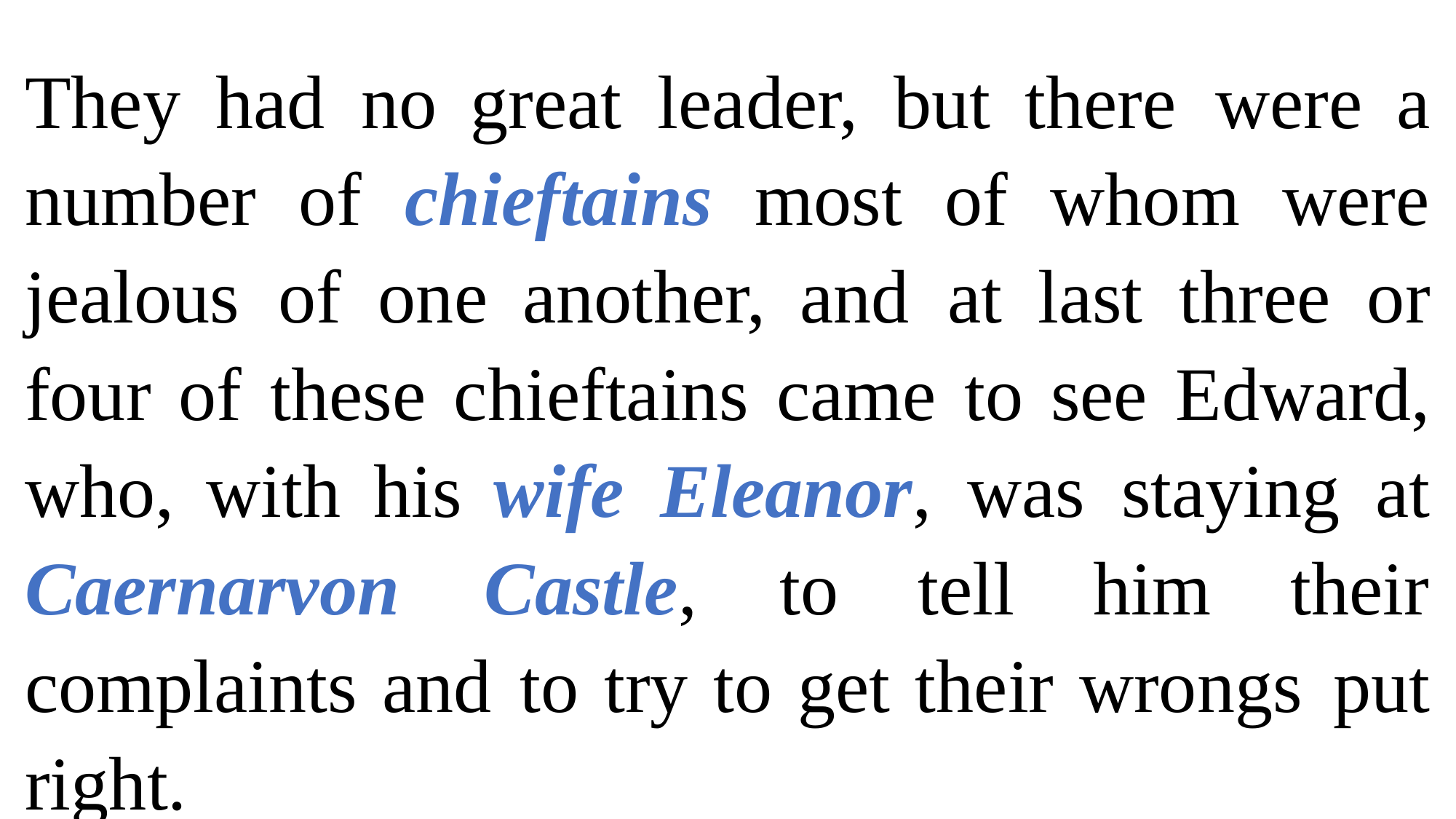

They had no great leader, but there were a number of chieftains most of whom were jealous of one another, and at last three or four of these chieftains came to see Edward, who, with his wife Eleanor, was staying at Caernarvon Castle, to tell him their complaints and to try to get their wrongs put right.